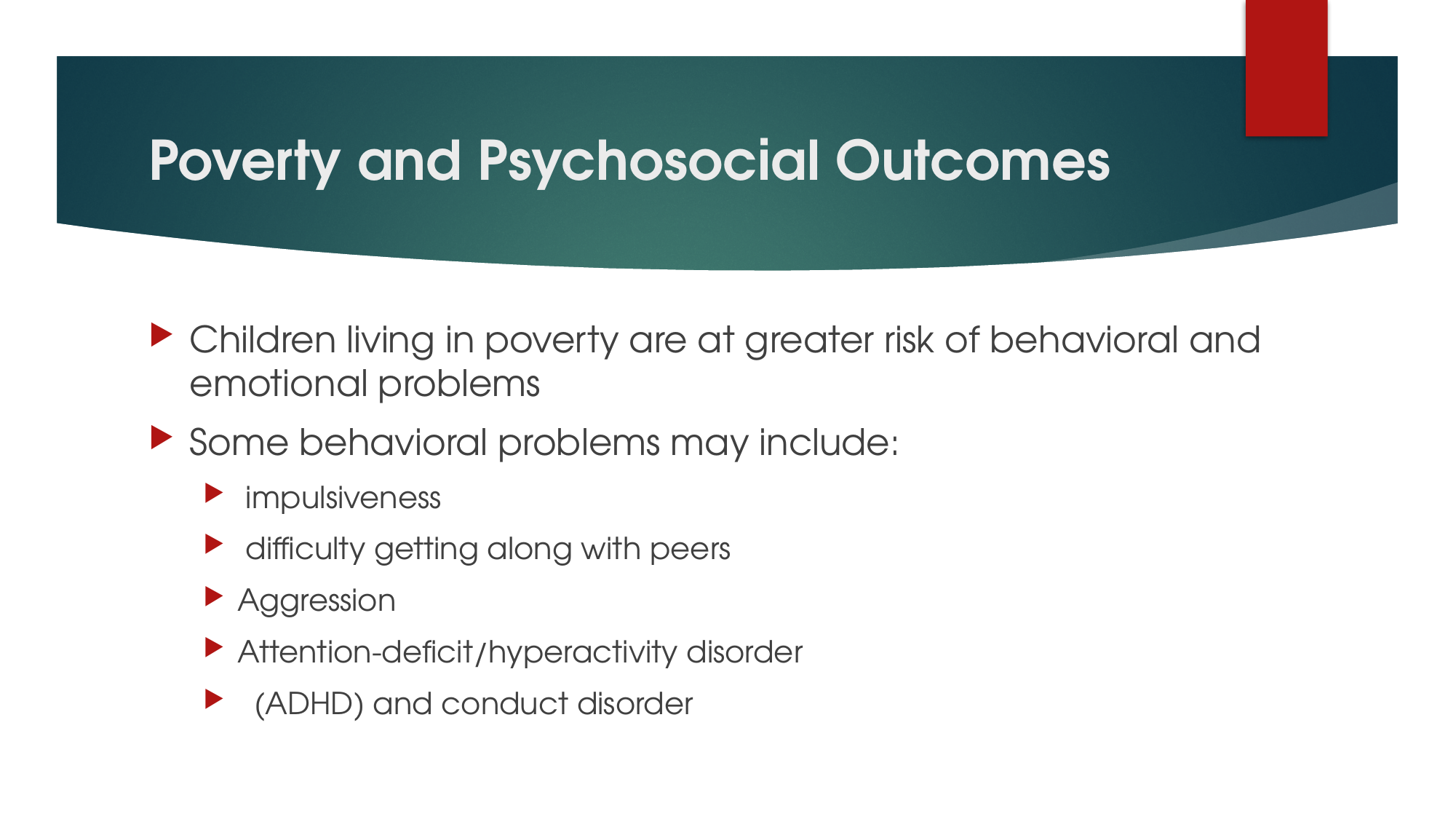

# Poverty and Psychosocial Outcomes
Children living in poverty are at greater risk of behavioral and emotional problems
Some behavioral problems may include:
 impulsiveness
 difficulty getting along with peers
Aggression
Attention-deficit/hyperactivity disorder
  (ADHD) and conduct disorder